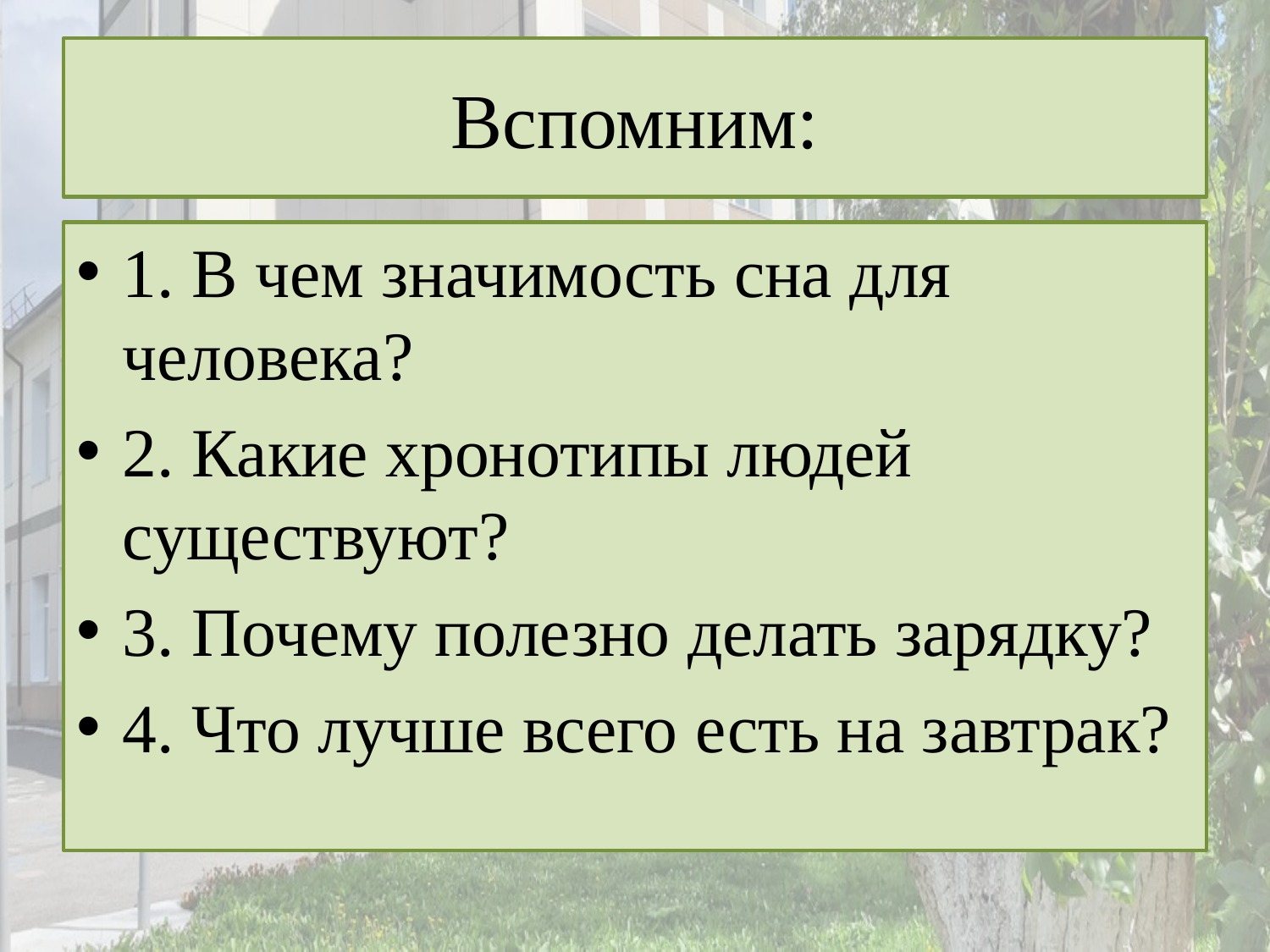

# Вспомним:
1. В чем значимость сна для    человека?
2. Какие хронотипы людей существуют?
3. Почему полезно делать зарядку?
4. Что лучше всего есть на завтрак?